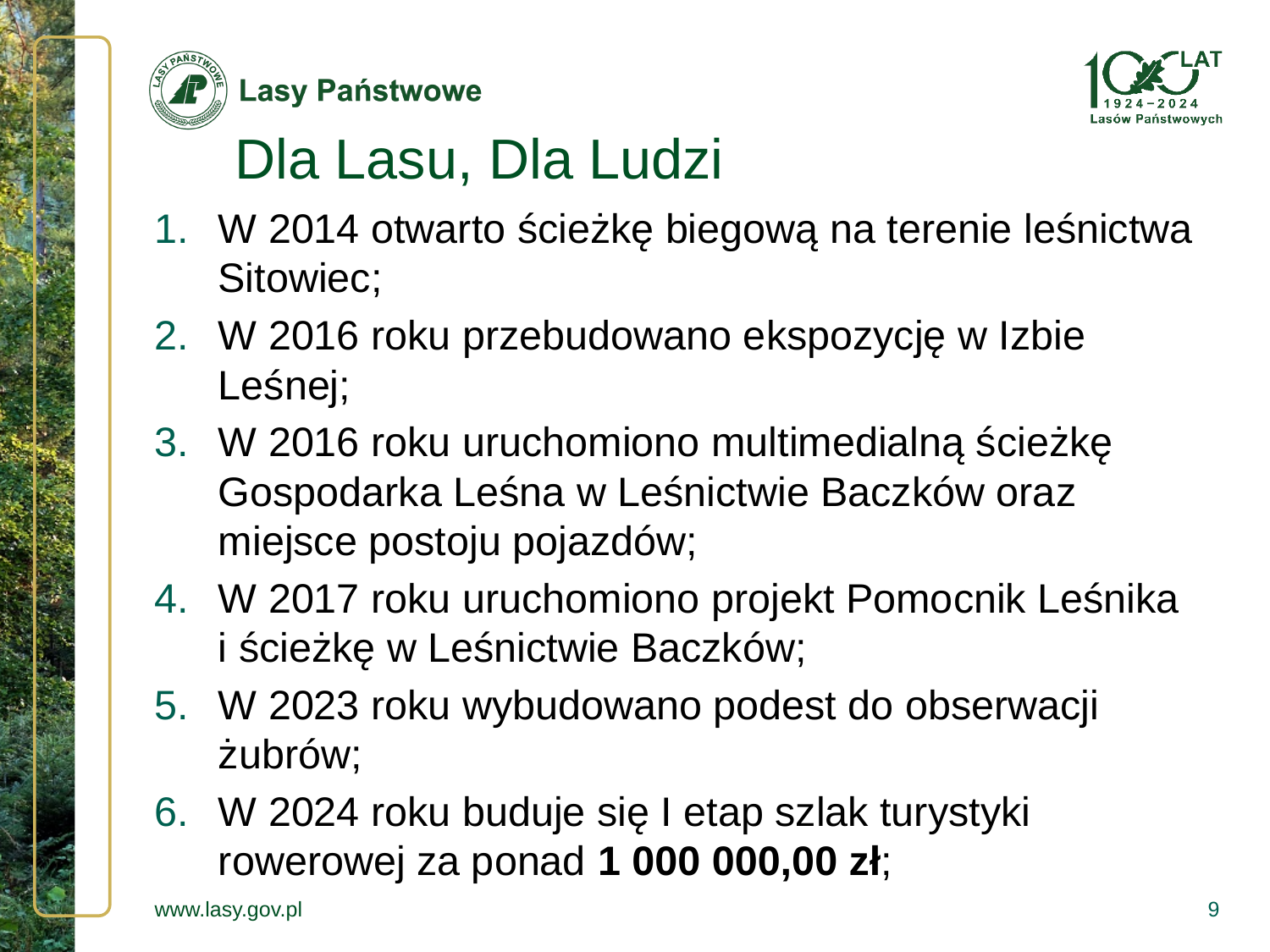

# Dla Lasu, Dla Ludzi
W 2014 otwarto ścieżkę biegową na terenie leśnictwa Sitowiec;
W 2016 roku przebudowano ekspozycję w Izbie Leśnej;
W 2016 roku uruchomiono multimedialną ścieżkę Gospodarka Leśna w Leśnictwie Baczków oraz miejsce postoju pojazdów;
W 2017 roku uruchomiono projekt Pomocnik Leśnika
i ścieżkę w Leśnictwie Baczków;
W 2023 roku wybudowano podest do obserwacji żubrów;
W 2024 roku buduje się I etap szlak turystyki rowerowej za ponad 1 000 000,00 zł;